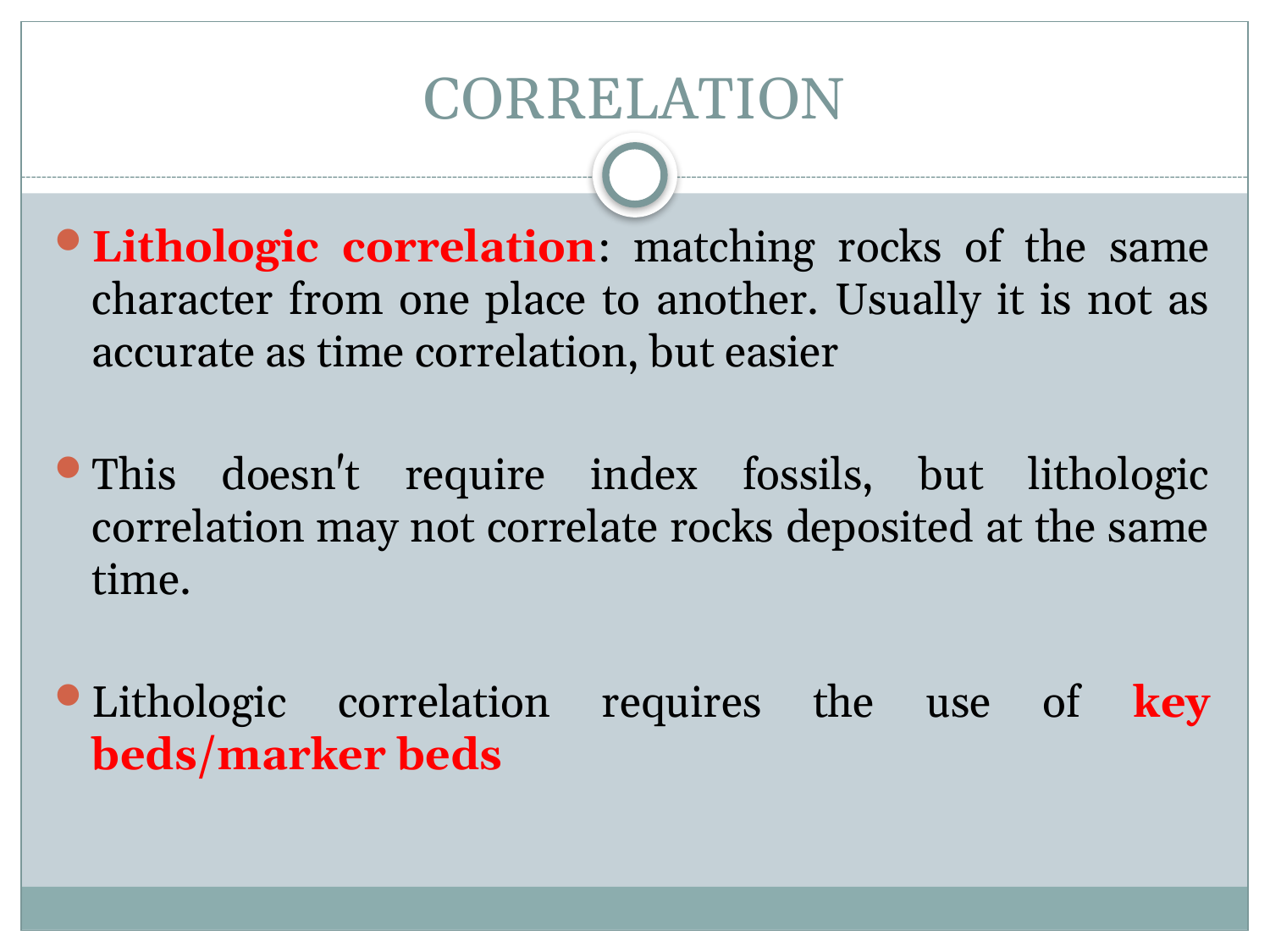

# CORRELATION
Lithologic correlation: matching rocks of the same character from one place to another. Usually it is not as accurate as time correlation, but easier

This doesn't require index fossils, but lithologic correlation may not correlate rocks deposited at the same time.

Lithologic correlation requires the use of key beds/marker beds